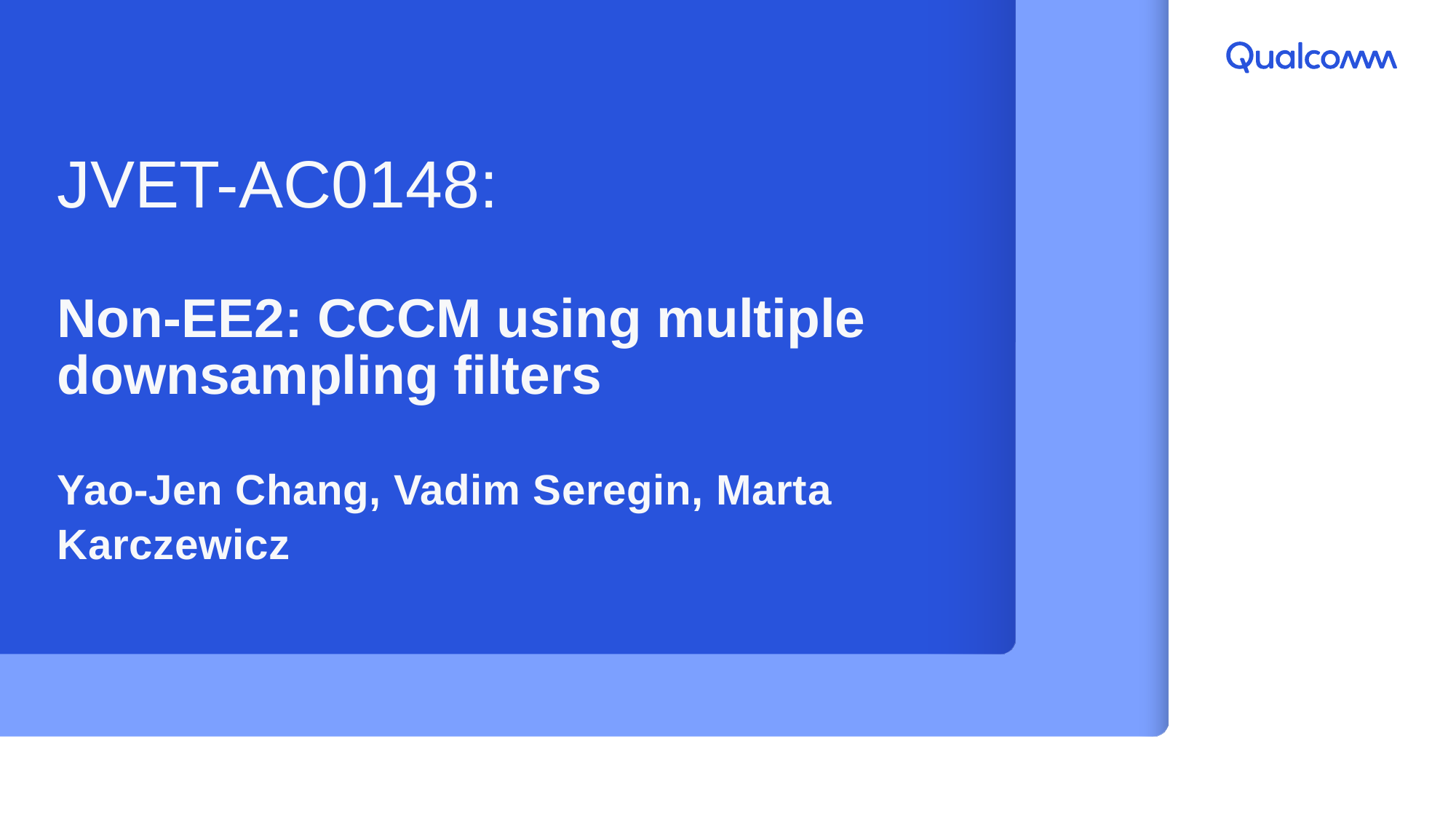

# JVET-AC0148: Non-EE2: CCCM using multiple downsampling filters
Yao-Jen Chang, Vadim Seregin, Marta Karczewicz